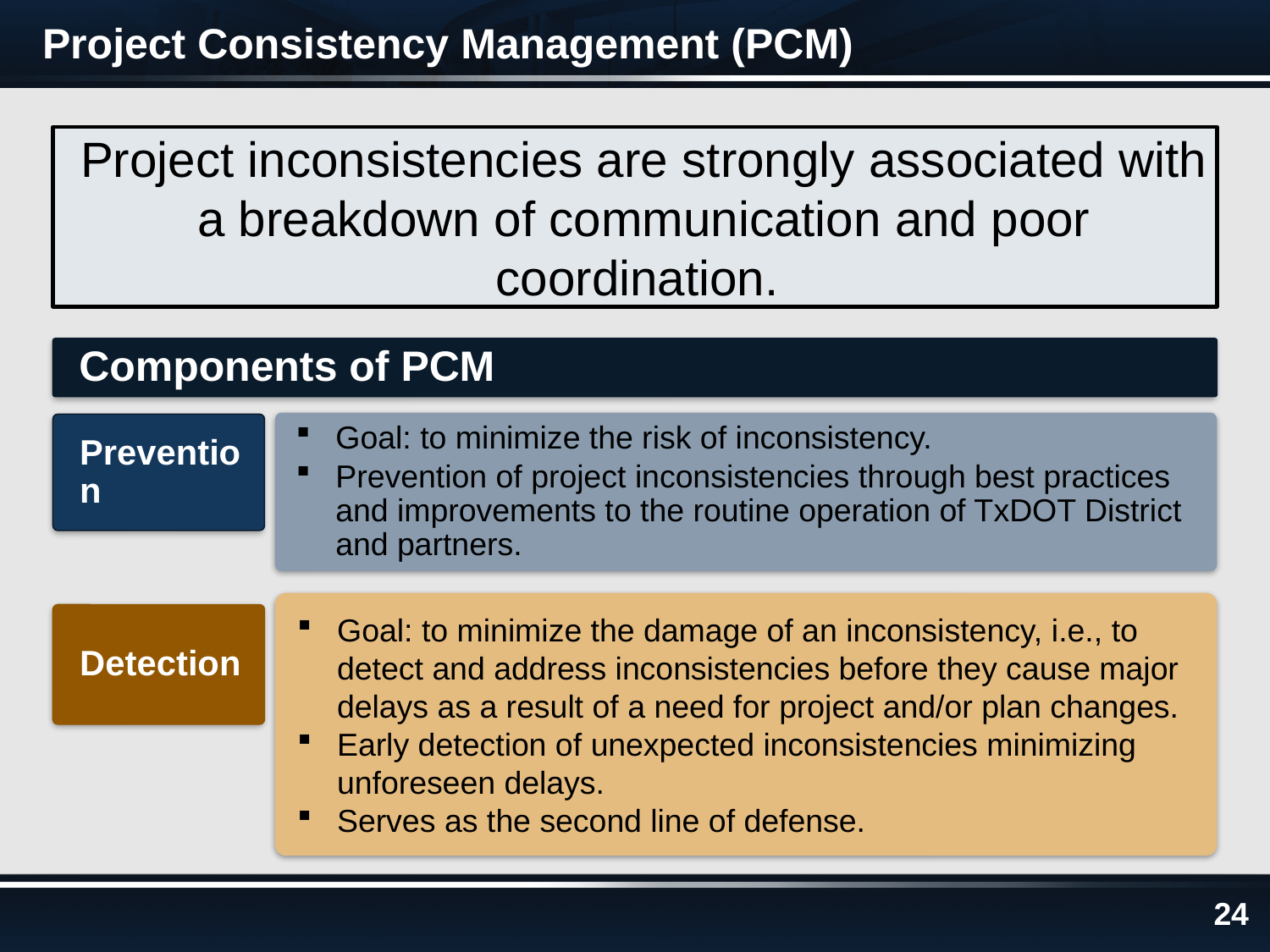

# Project Consistency Management (PCM)
Project inconsistencies are strongly associated with a breakdown of communication and poor coordination.
Components of PCM
Goal: to minimize the risk of inconsistency.
Prevention of project inconsistencies through best practices and improvements to the routine operation of TxDOT District and partners.
Prevention

Goal: to minimize the damage of an inconsistency, i.e., to detect and address inconsistencies before they cause major delays as a result of a need for project and/or plan changes.
Early detection of unexpected inconsistencies minimizing unforeseen delays.
Serves as the second line of defense.

Detection